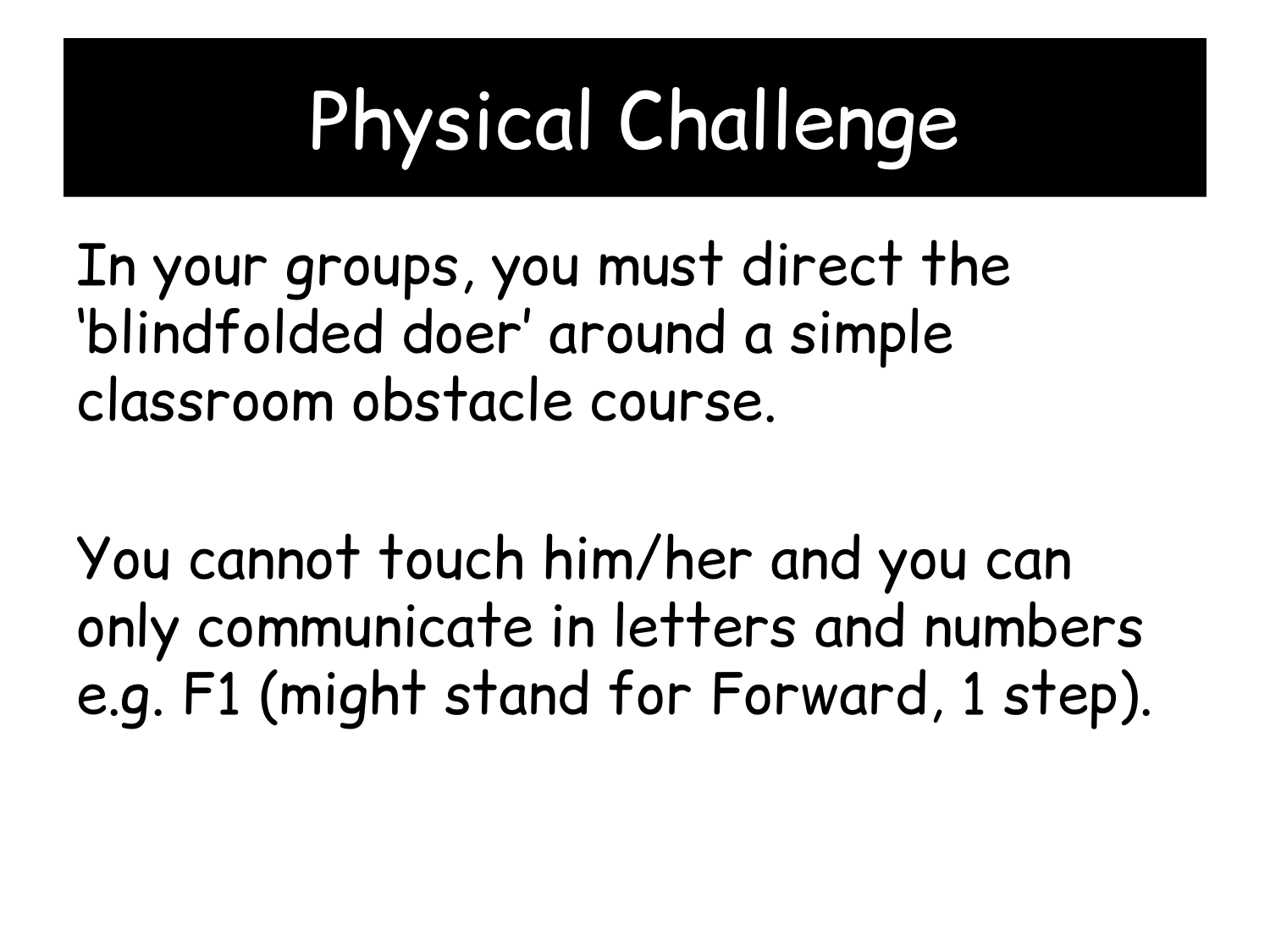

# Physical Challenge
In your groups, you must direct the ‘blindfolded doer’ around a simple classroom obstacle course.

You cannot touch him/her and you can only communicate in letters and numbers e.g. F1 (might stand for Forward, 1 step).